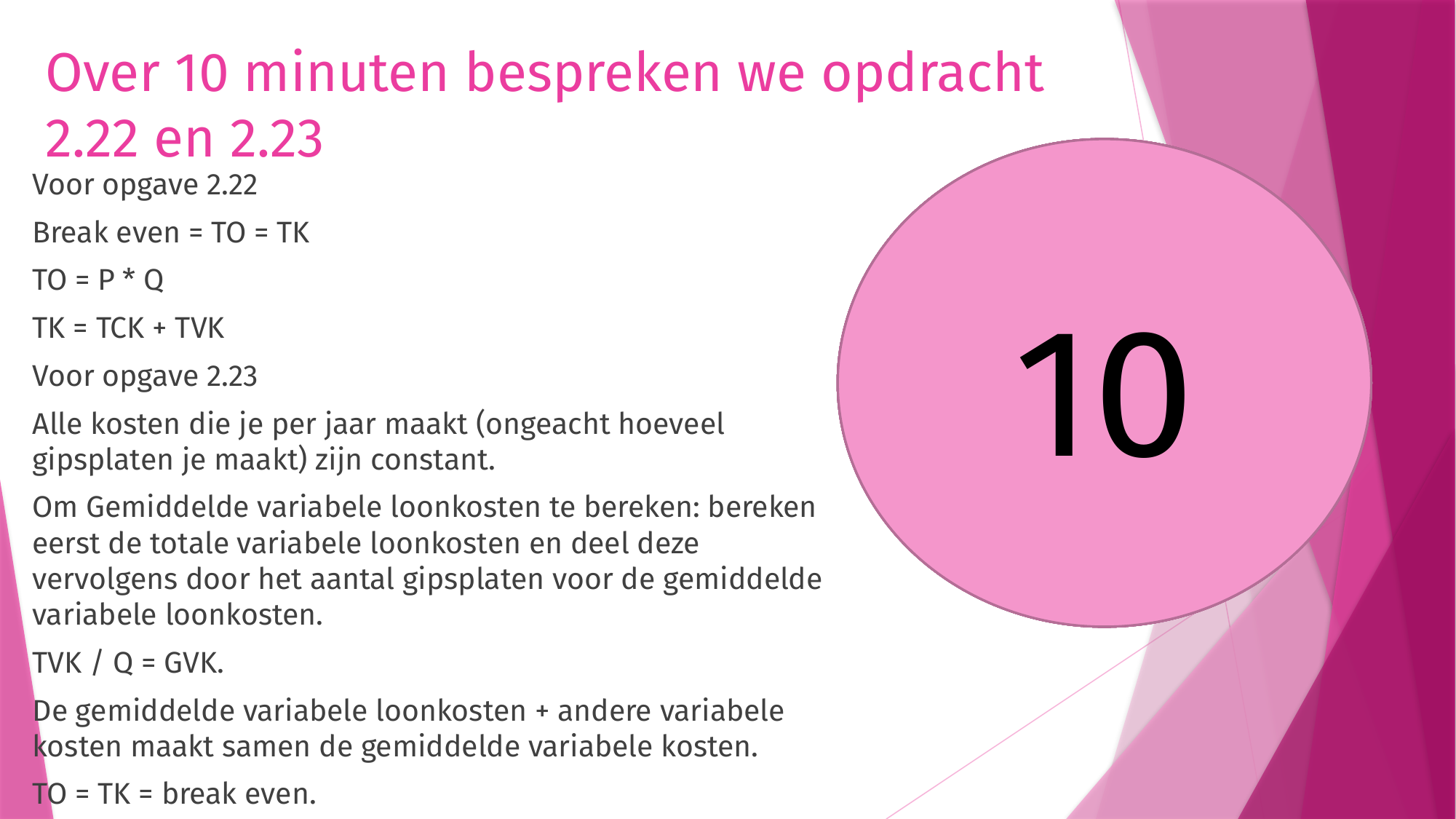

# Over 10 minuten bespreken we opdracht 2.22 en 2.23
10
9
8
5
6
7
4
3
1
2
Voor opgave 2.22
Break even = TO = TK
TO = P * Q
TK = TCK + TVK
Voor opgave 2.23
Alle kosten die je per jaar maakt (ongeacht hoeveel gipsplaten je maakt) zijn constant.
Om Gemiddelde variabele loonkosten te bereken: bereken eerst de totale variabele loonkosten en deel deze vervolgens door het aantal gipsplaten voor de gemiddelde variabele loonkosten.
TVK / Q = GVK.
De gemiddelde variabele loonkosten + andere variabele kosten maakt samen de gemiddelde variabele kosten.
TO = TK = break even.